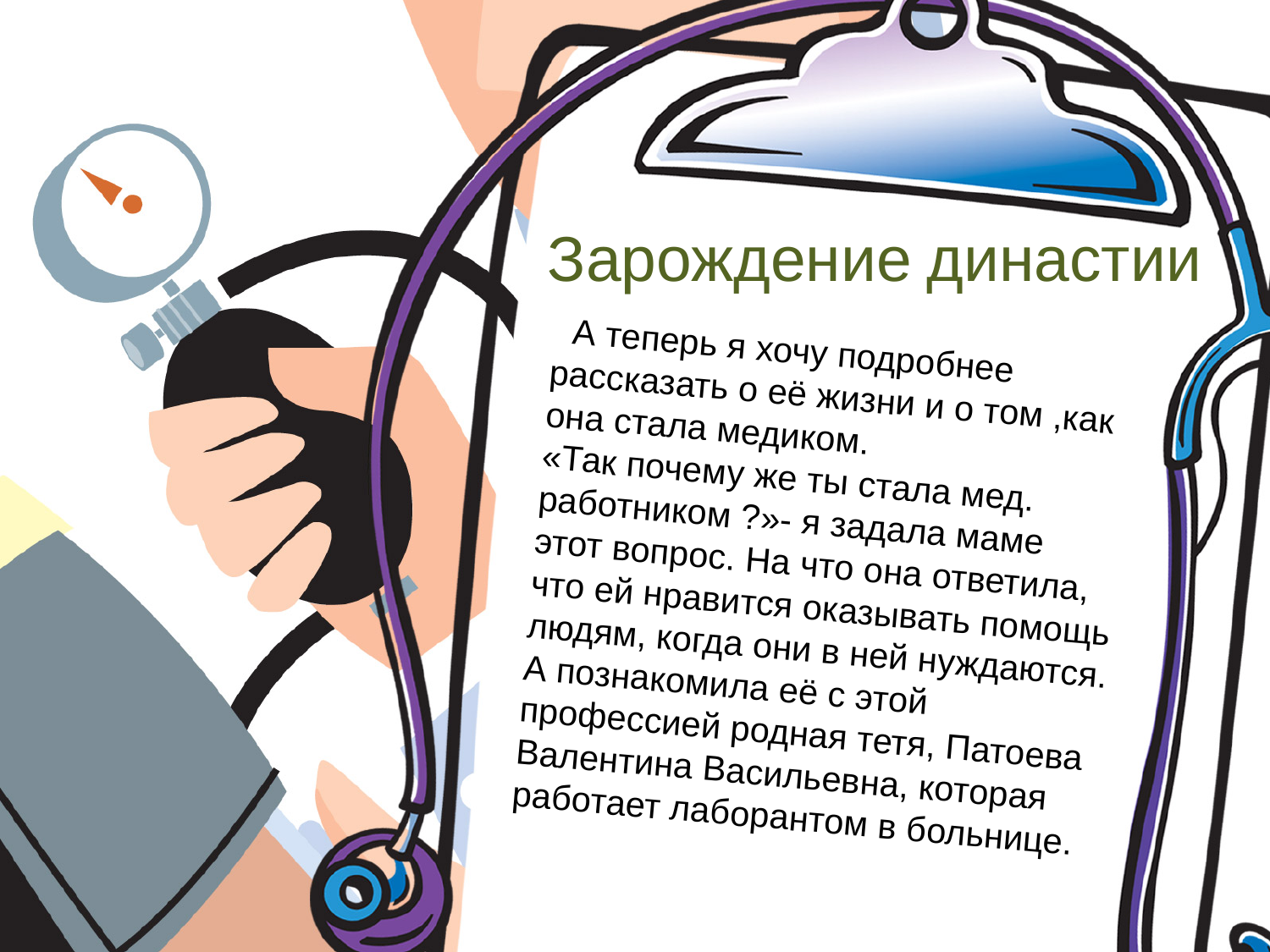

# Зарождение династии
  А теперь я хочу подробнее рассказать о её жизни и о том ,как она стала медиком.
«Так почему же ты стала мед. работником ?»- я задала маме этот вопрос. На что она ответила, что ей нравится оказывать помощь людям, когда они в ней нуждаются. А познакомила её с этой профессией родная тетя, Патоева Валентина Васильевна, которая работает лаборантом в больнице.